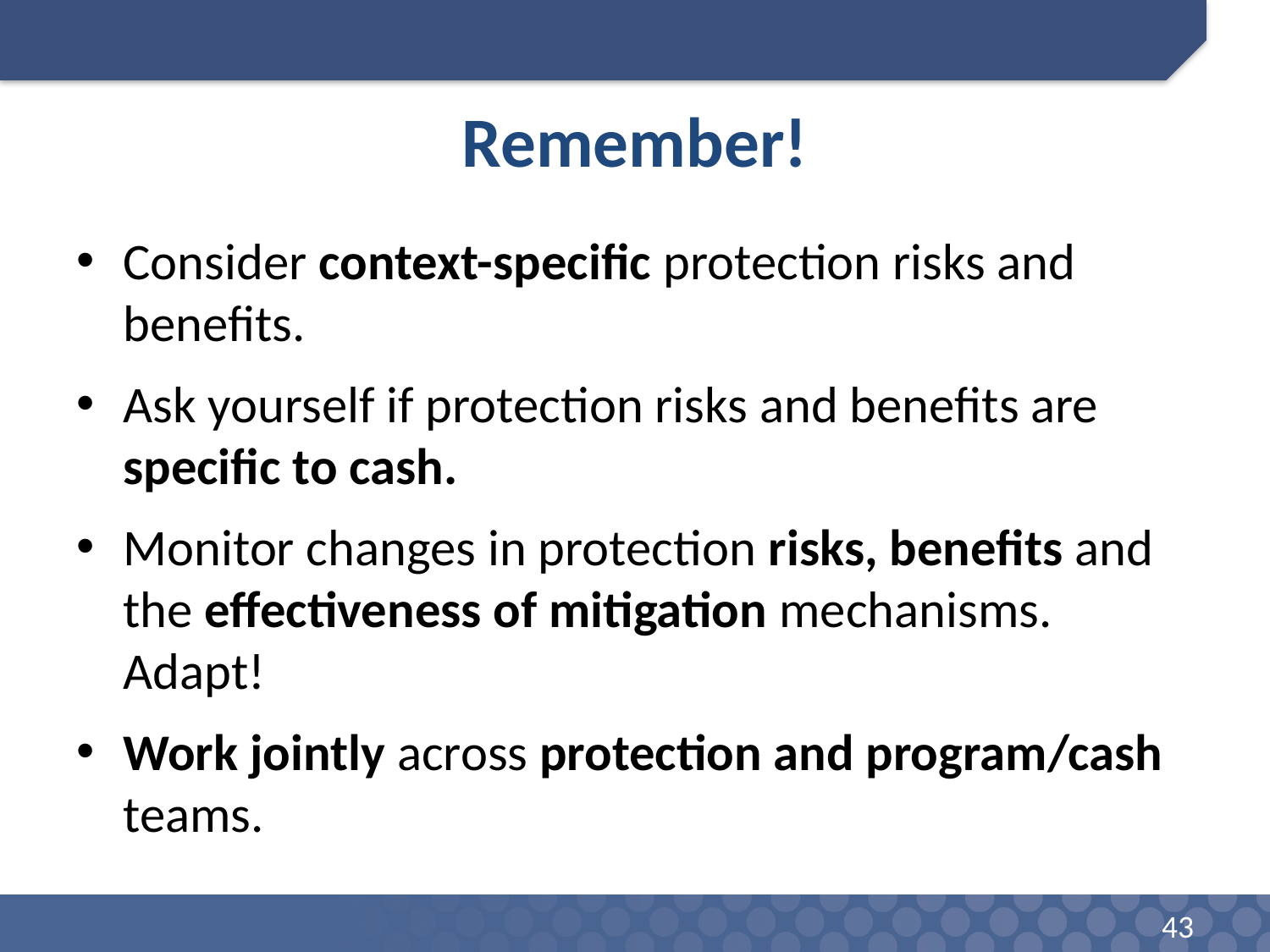

# Remember!
Consider context-specific protection risks and benefits.
Ask yourself if protection risks and benefits are specific to cash.
Monitor changes in protection risks, benefits and the effectiveness of mitigation mechanisms. Adapt!
Work jointly across protection and program/cash teams.
43